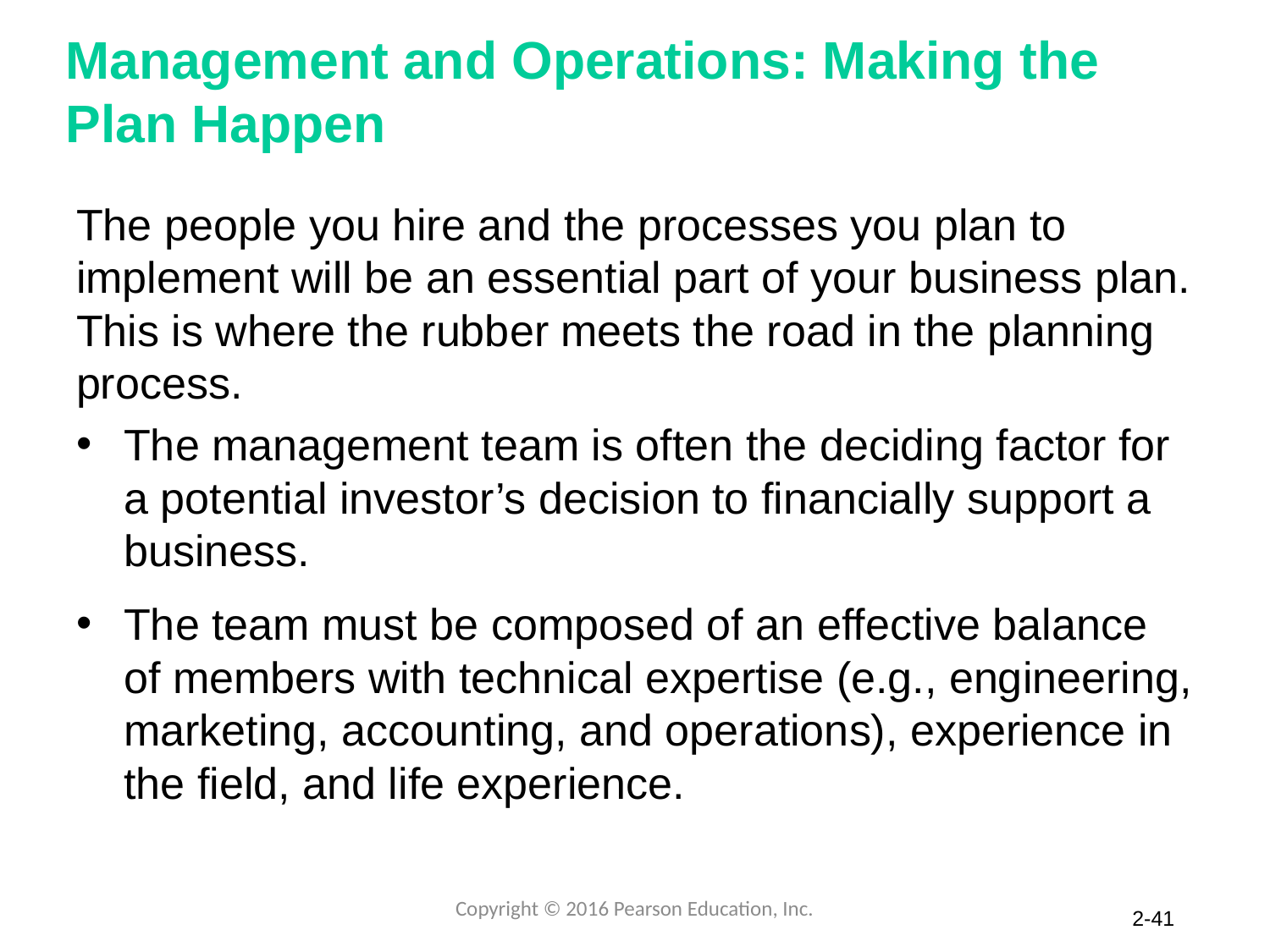

# Management and Operations: Making the Plan Happen
The people you hire and the processes you plan to implement will be an essential part of your business plan. This is where the rubber meets the road in the planning process.
The management team is often the deciding factor for a potential investor’s decision to financially support a business.

The team must be composed of an effective balance of members with technical expertise (e.g., engineering, marketing, accounting, and operations), experience in the field, and life experience.
Copyright © 2016 Pearson Education, Inc.